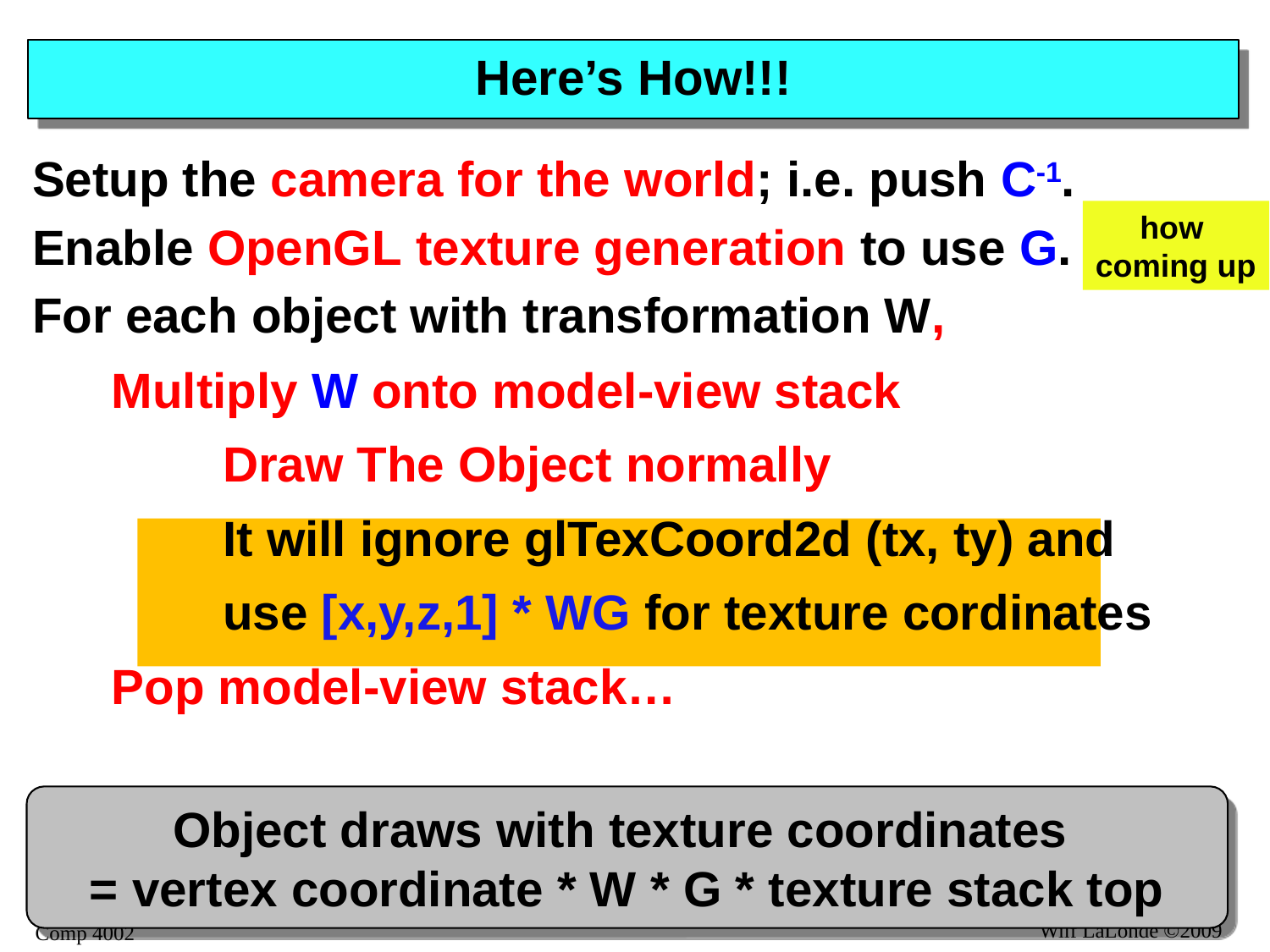

# Here’s How!!!
Setup the camera for the world; i.e. push C-1.
Enable OpenGL texture generation to use G.
For each object with transformation W,
Multiply W onto model-view stack
	Draw The Object normally
	It will ignore glTexCoord2d (tx, ty) and
	use [x,y,z,1] * WG for texture cordinates
Pop model-view stack…
how
coming up

Object draws with texture coordinates
= vertex coordinate * W * G * texture stack top